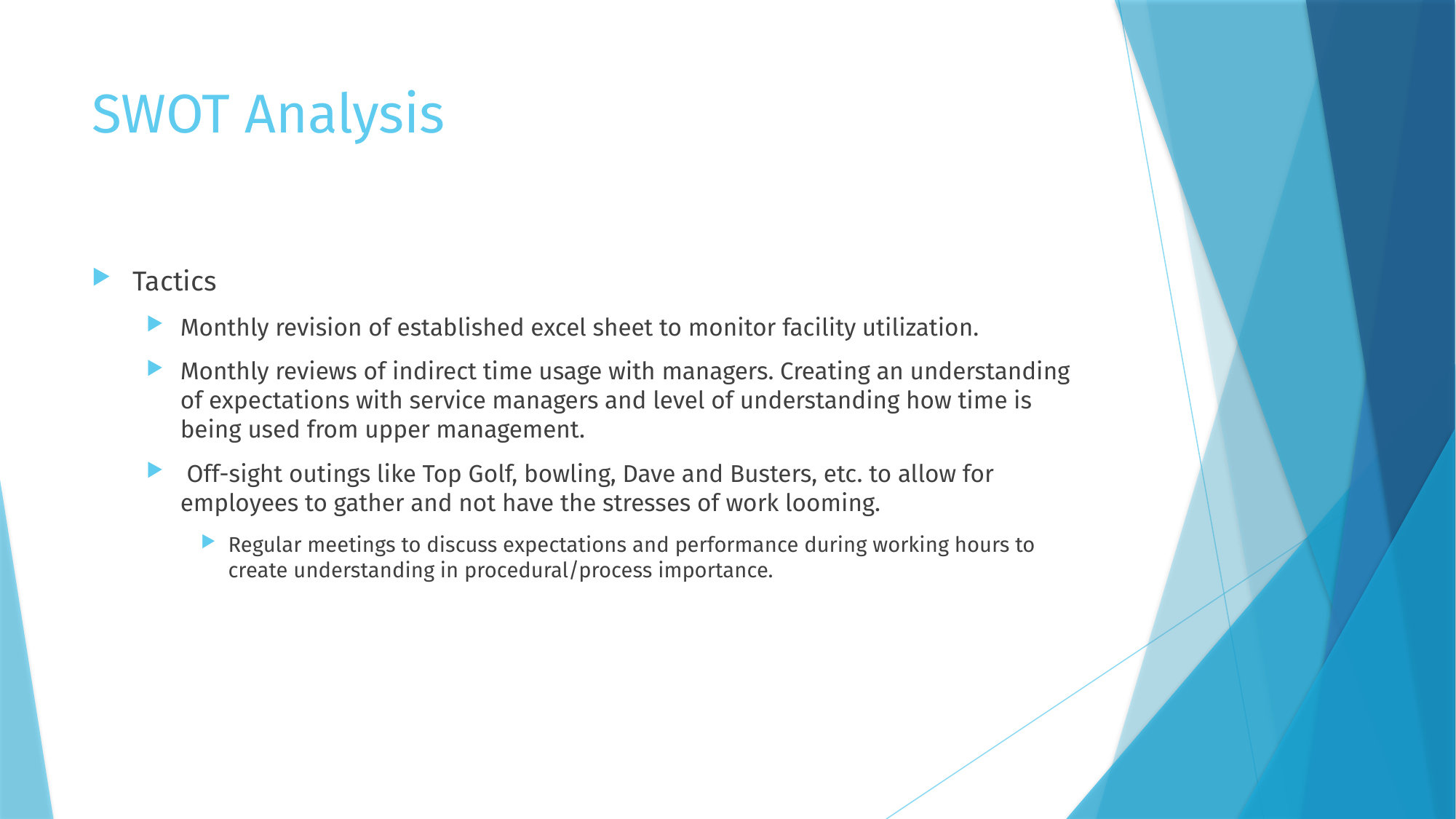

# SWOT Analysis
Tactics
Monthly revision of established excel sheet to monitor facility utilization.
Monthly reviews of indirect time usage with managers. Creating an understanding of expectations with service managers and level of understanding how time is being used from upper management.
 Off-sight outings like Top Golf, bowling, Dave and Busters, etc. to allow for employees to gather and not have the stresses of work looming.
Regular meetings to discuss expectations and performance during working hours to create understanding in procedural/process importance.